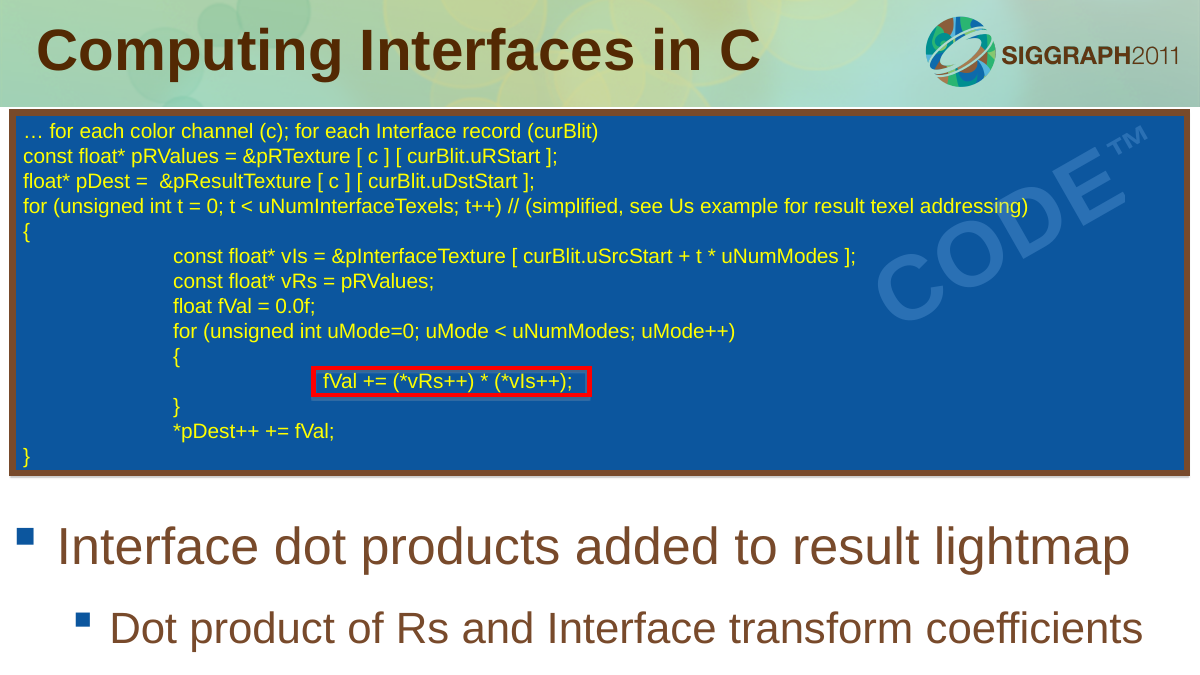

# Computing Interfaces in C
… for each color channel (c); for each Interface record (curBlit)
const float* pRValues = &pRTexture [ c ] [ curBlit.uRStart ];
float* pDest =  &pResultTexture [ c ] [ curBlit.uDstStart ];
for (unsigned int t = 0; t < uNumInterfaceTexels; t++) // (simplified, see Us example for result texel addressing)
{
	const float* vIs = &pInterfaceTexture [ curBlit.uSrcStart + t * uNumModes ];
	const float* vRs = pRValues;
	float fVal = 0.0f;
	for (unsigned int uMode=0; uMode < uNumModes; uMode++)
	{
		fVal += (*vRs++) * (*vIs++);
	}
	*pDest++ += fVal;
}
CODE™

Interface dot products added to result lightmap
Dot product of Rs and Interface transform coefficients